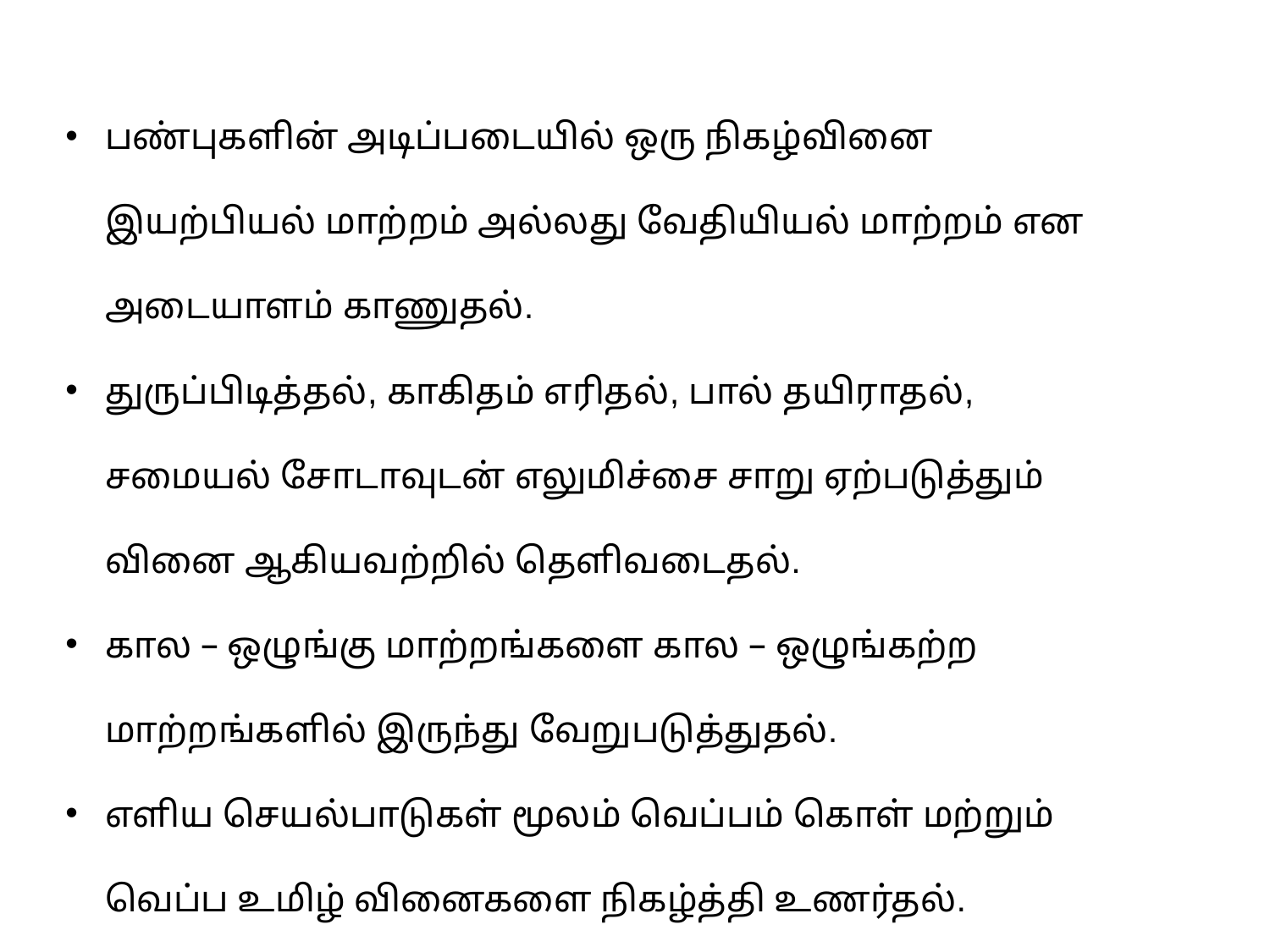

பண்புகளின் அடிப்படையில் ஒரு நிகழ்வினை இயற்பியல் மாற்றம் அல்லது வேதியியல் மாற்றம் என அடையாளம் காணுதல்.
துருப்பிடித்தல், காகிதம் எரிதல், பால் தயிராதல், சமையல் சோடாவுடன் எலுமிச்சை சாறு ஏற்படுத்தும் வினை ஆகியவற்றில் தெளிவடைதல்.
கால – ஒழுங்கு மாற்றங்களை கால – ஒழுங்கற்ற மாற்றங்களில் இருந்து வேறுபடுத்துதல்.
எளிய செயல்பாடுகள் மூலம் வெப்பம் கொள் மற்றும் வெப்ப உமிழ் வினைகளை நிகழ்த்தி உணர்தல்.